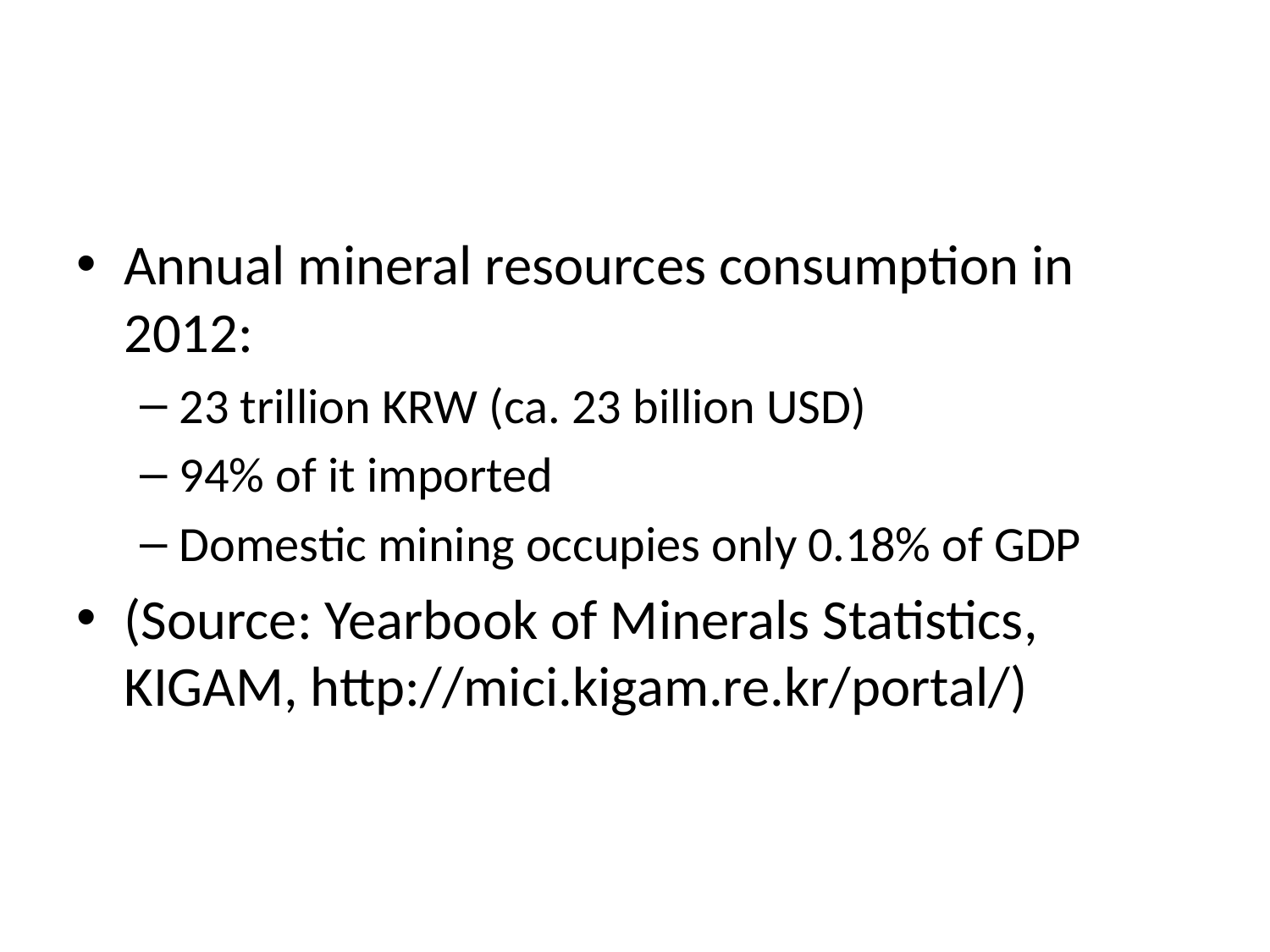

#
Annual mineral resources consumption in 2012:
23 trillion KRW (ca. 23 billion USD)
94% of it imported
Domestic mining occupies only 0.18% of GDP
(Source: Yearbook of Minerals Statistics, KIGAM, http://mici.kigam.re.kr/portal/)